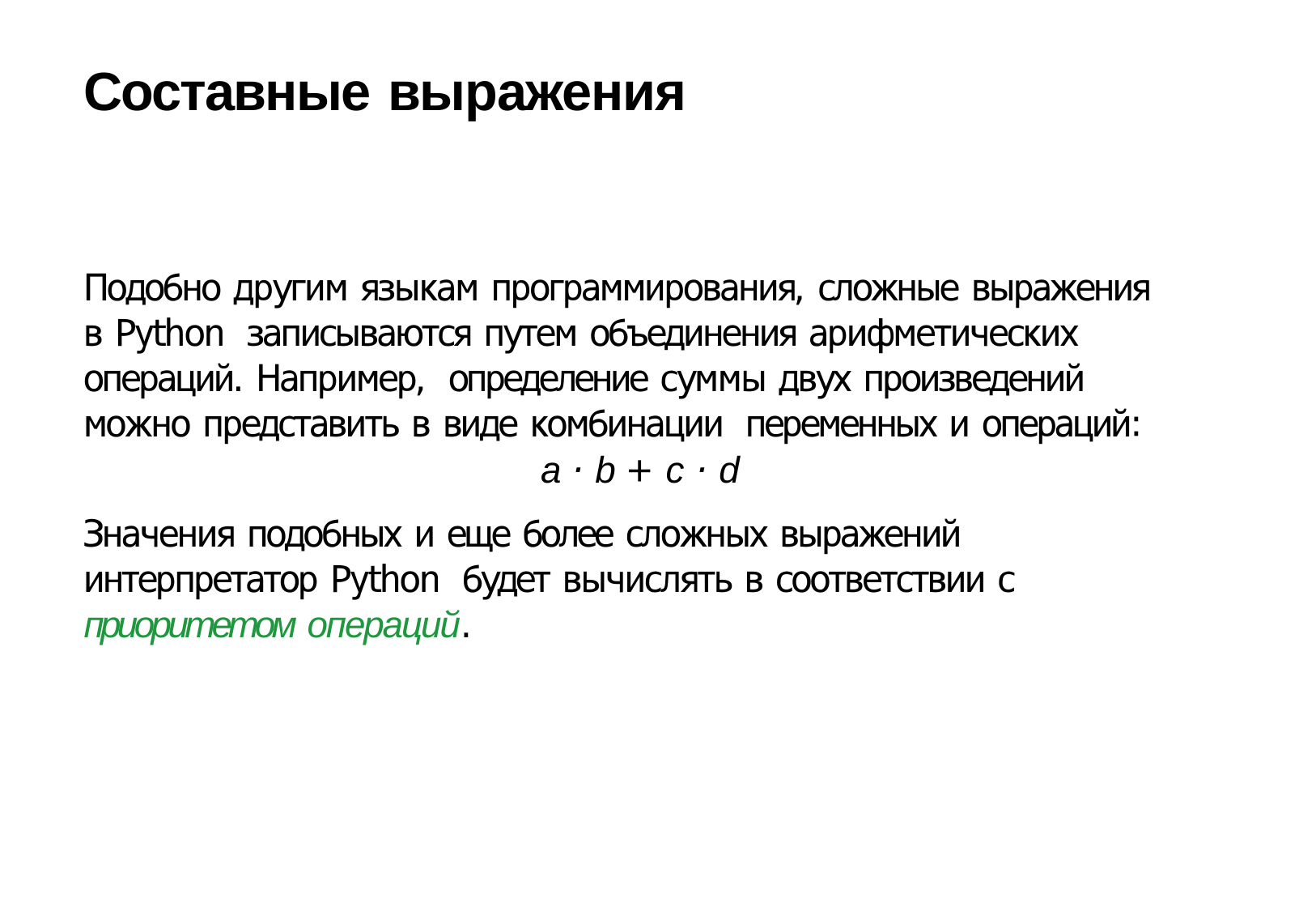

# Составные выражения
Подобно другим языкам программирования, сложные выражения в Python  записываются путем объединения арифметических операций. Например,  определение суммы двух произведений можно представить в виде комбинации  переменных и операций:
a · b + c · d
Значения подобных и еще более сложных выражений интерпретатор Python  будет вычислять в соответствии с приоритетом операций.